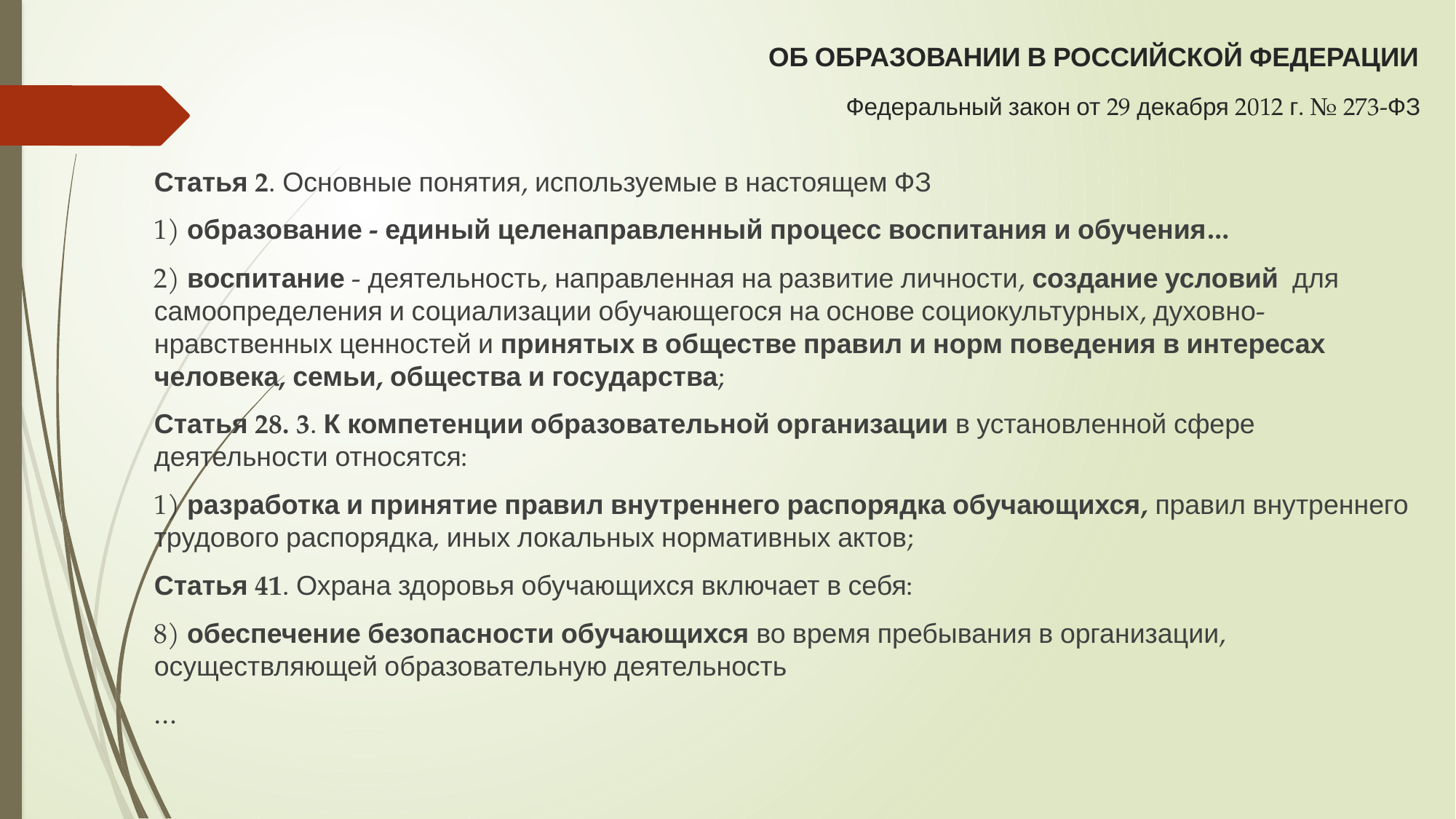

# ОБ ОБРАЗОВАНИИ В РОССИЙСКОЙ ФЕДЕРАЦИИ Федеральный закон от 29 декабря 2012 г. № 273-ФЗ​
Статья 2. Основные понятия, используемые в настоящем ФЗ​
1) образование - единый целенаправленный процесс воспитания и обучения…​
2) воспитание - деятельность, направленная на развитие личности, создание условий  для самоопределения и социализации обучающегося на основе социокультурных, духовно-нравственных ценностей и принятых в обществе правил и норм поведения в интересах человека, семьи, общества и государства;​
Статья 28. 3. К компетенции образовательной организации в установленной сфере деятельности относятся:​
1) разработка и принятие правил внутреннего распорядка обучающихся, правил внутреннего трудового распорядка, иных локальных нормативных актов;​
Статья 41. Охрана здоровья обучающихся включает в себя:​
8) обеспечение безопасности обучающихся во время пребывания в организации, осуществляющей образовательную деятельность​
…